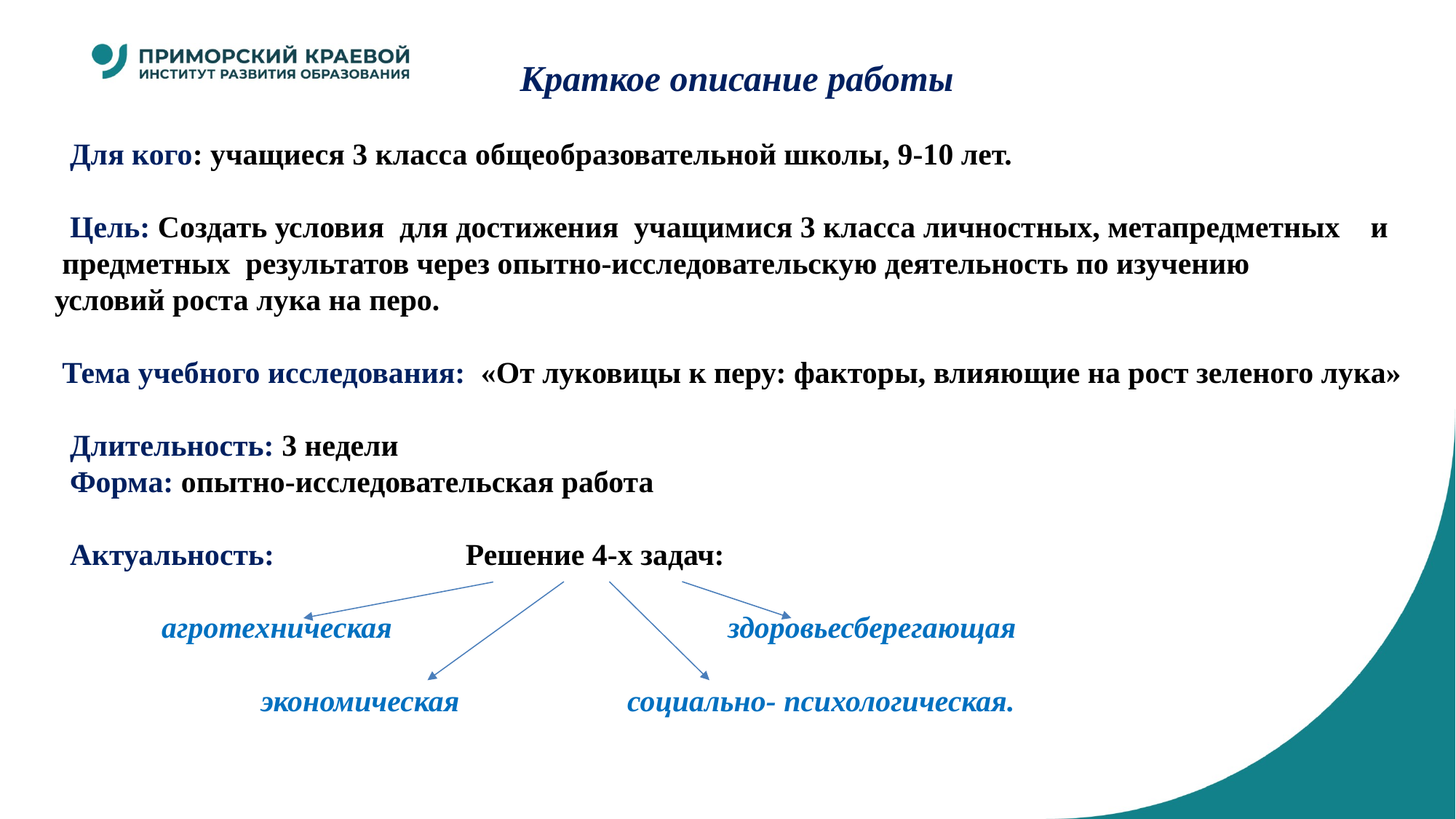

Краткое описание работы

  Для кого: учащиеся 3 класса общеобразовательной школы, 9-10 лет.

  Цель: Создать условия  для достижения  учащимися 3 класса личностных, метапредметных    и   предметных  результатов через опытно‑исследовательскую деятельность по изучению
условий роста лука на перо.

 Тема учебного исследования:  «От луковицы к перу: факторы, влияющие на рост зеленого лука»

  Длительность: 3 недели
  Форма: опытно-исследовательская работа

  Актуальность:                         Решение 4-х задач:

              агротехническая                                            здоровьесберегающая

                           экономическая                      социально- психологическая.